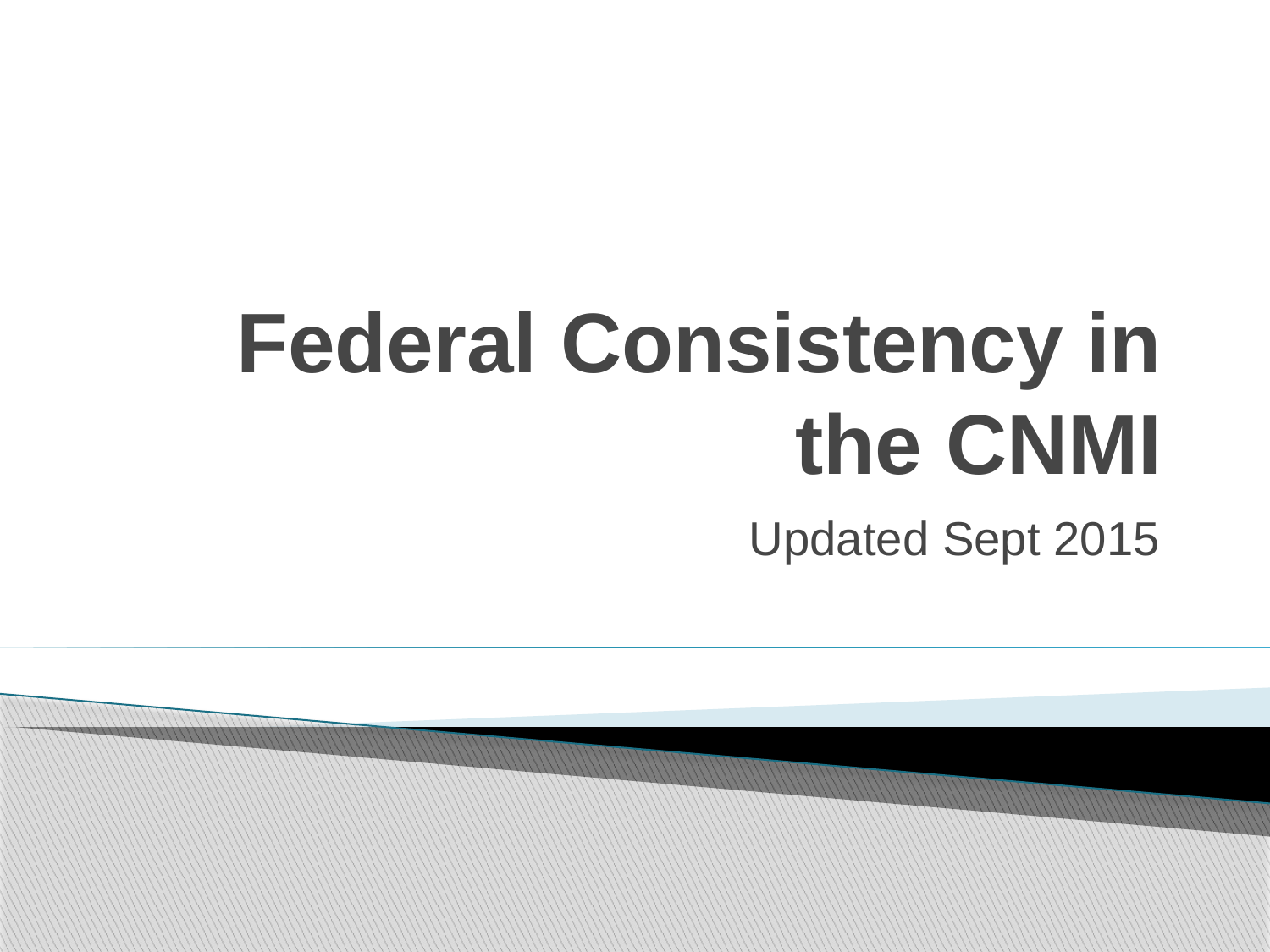

# Federal Consistency in the CNMI
Updated Sept 2015